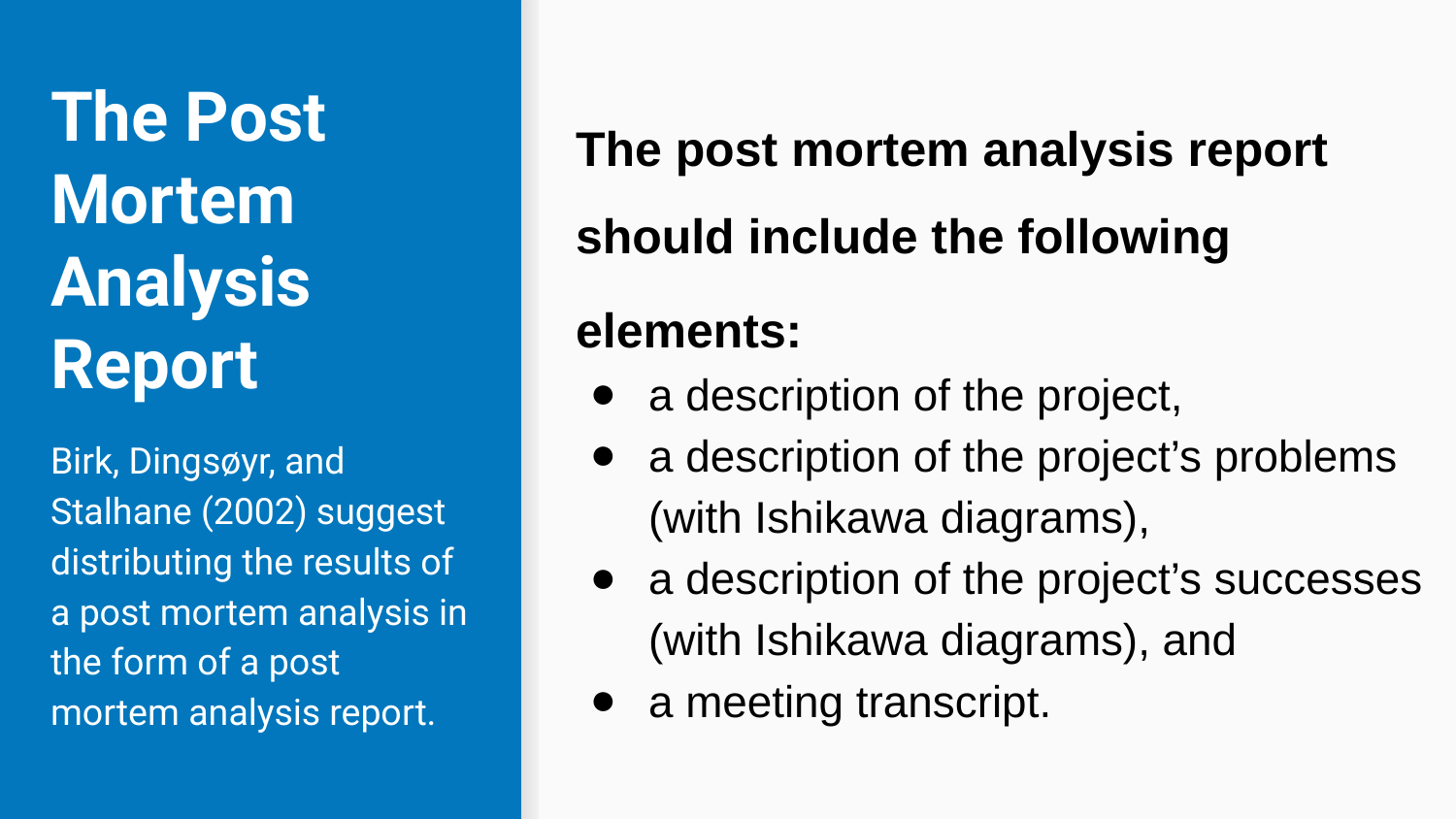

The post mortem analysis report should include the following elements:
a description of the project,
a description of the project’s problems (with Ishikawa diagrams),
a description of the project’s successes (with Ishikawa diagrams), and
a meeting transcript.
# The Post Mortem Analysis Report
Birk, Dingsøyr, and Stalhane (2002) suggest distributing the results of a post mortem analysis in the form of a post mortem analysis report.